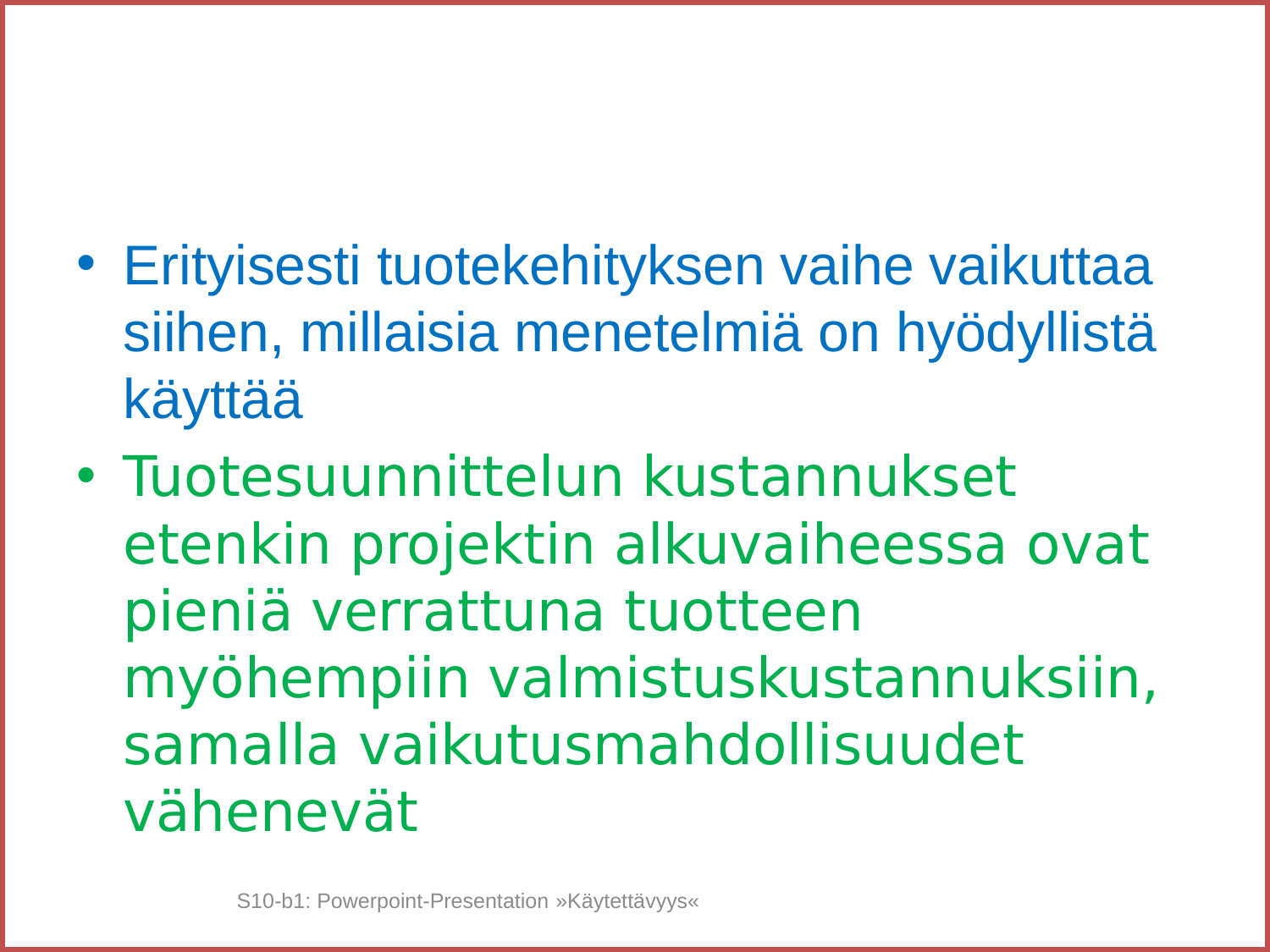

#
Erityisesti tuotekehityksen vaihe vaikuttaa siihen, millaisia menetelmiä on hyödyllistä käyttää
Tuotesuunnittelun kustannukset etenkin projektin alkuvaiheessa ovat pieniä verrattuna tuotteen myöhempiin valmistuskustannuksiin, samalla vaikutusmahdollisuudet vähenevät
S10-b1: Powerpoint-Presentation »Käytettävyys«